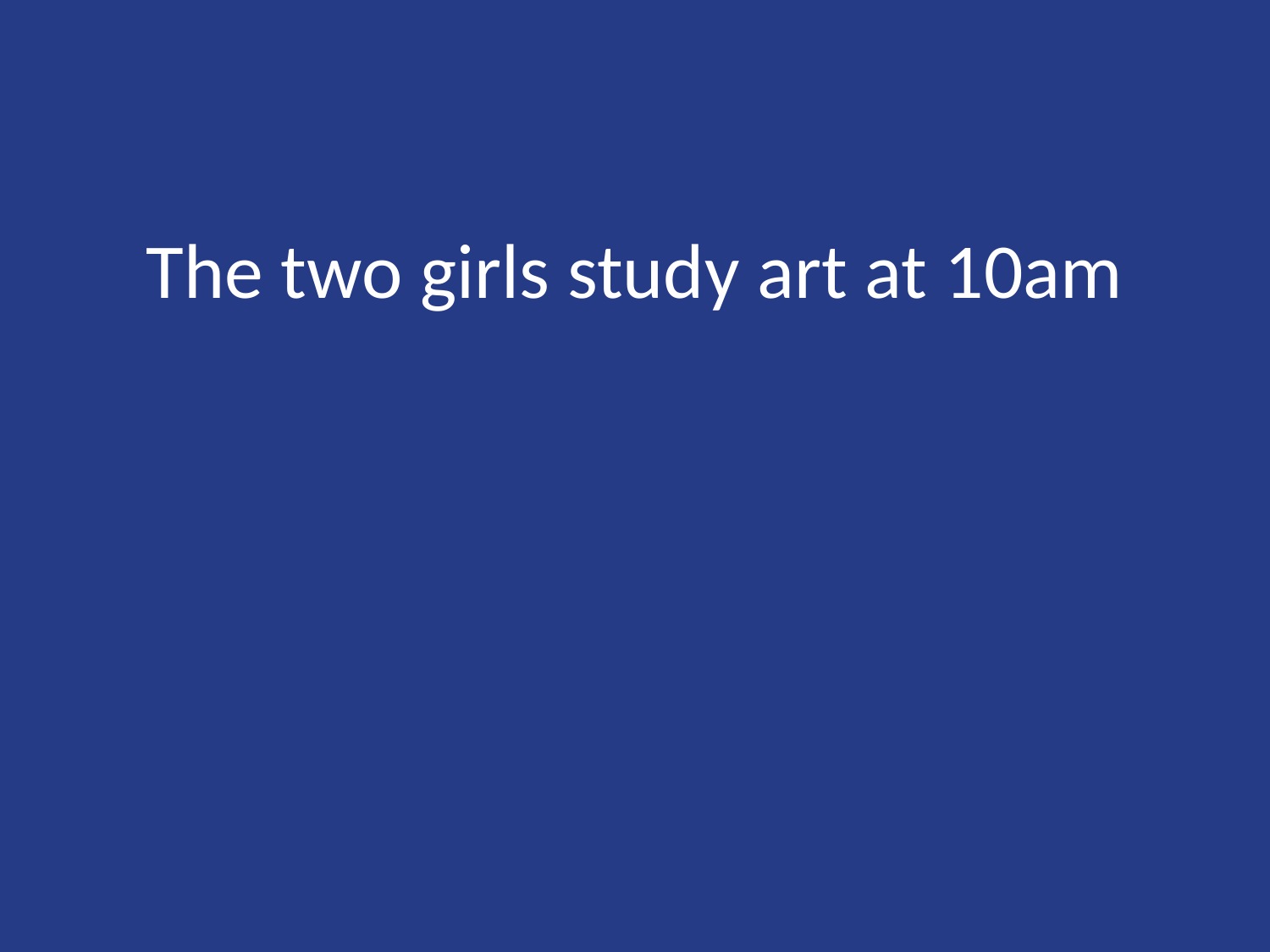

# The two girls study art at 10am